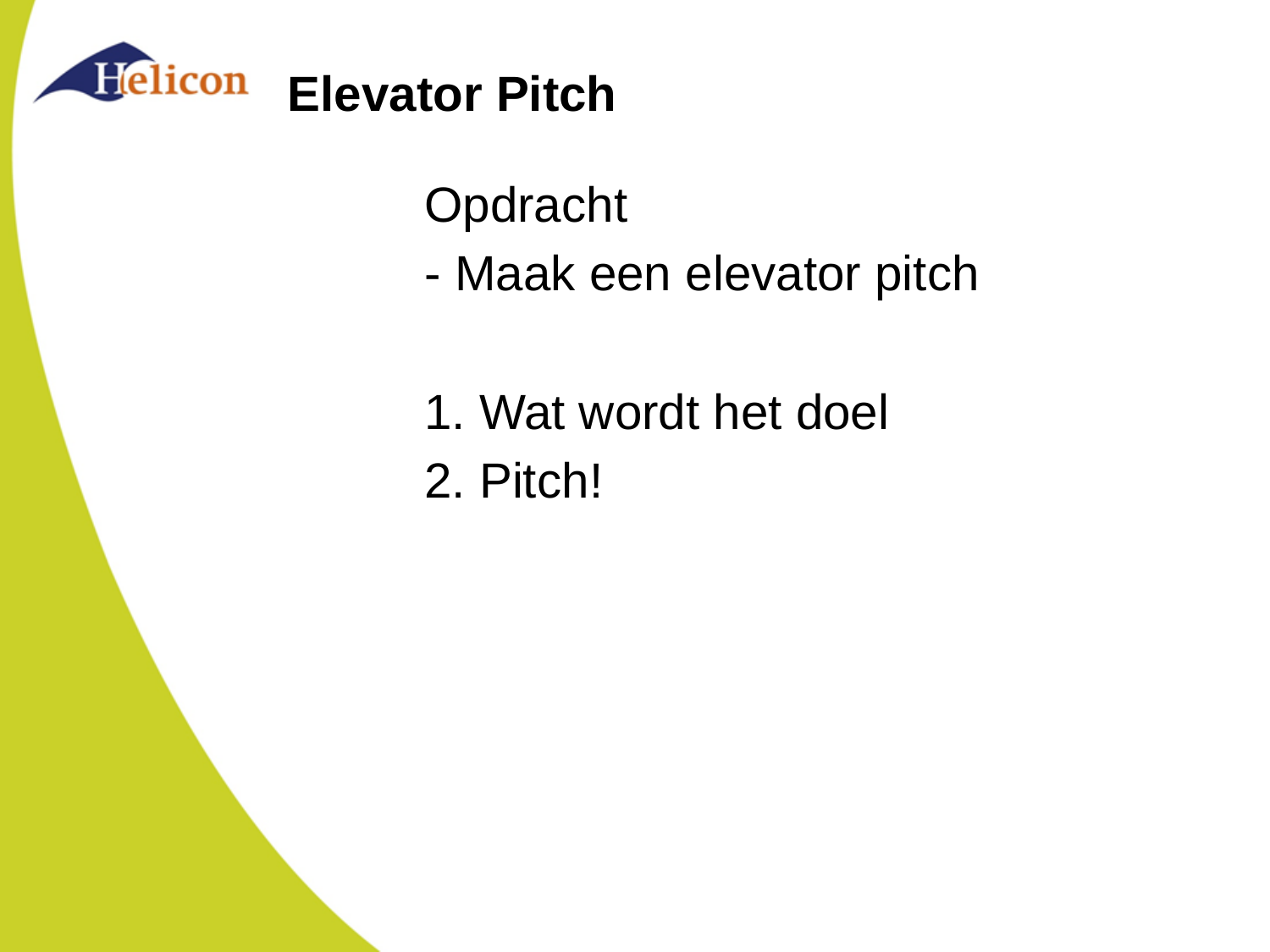

# Elevator Pitch
	Opdracht
	- Maak een elevator pitch

	1. Wat wordt het doel
	2. Pitch!